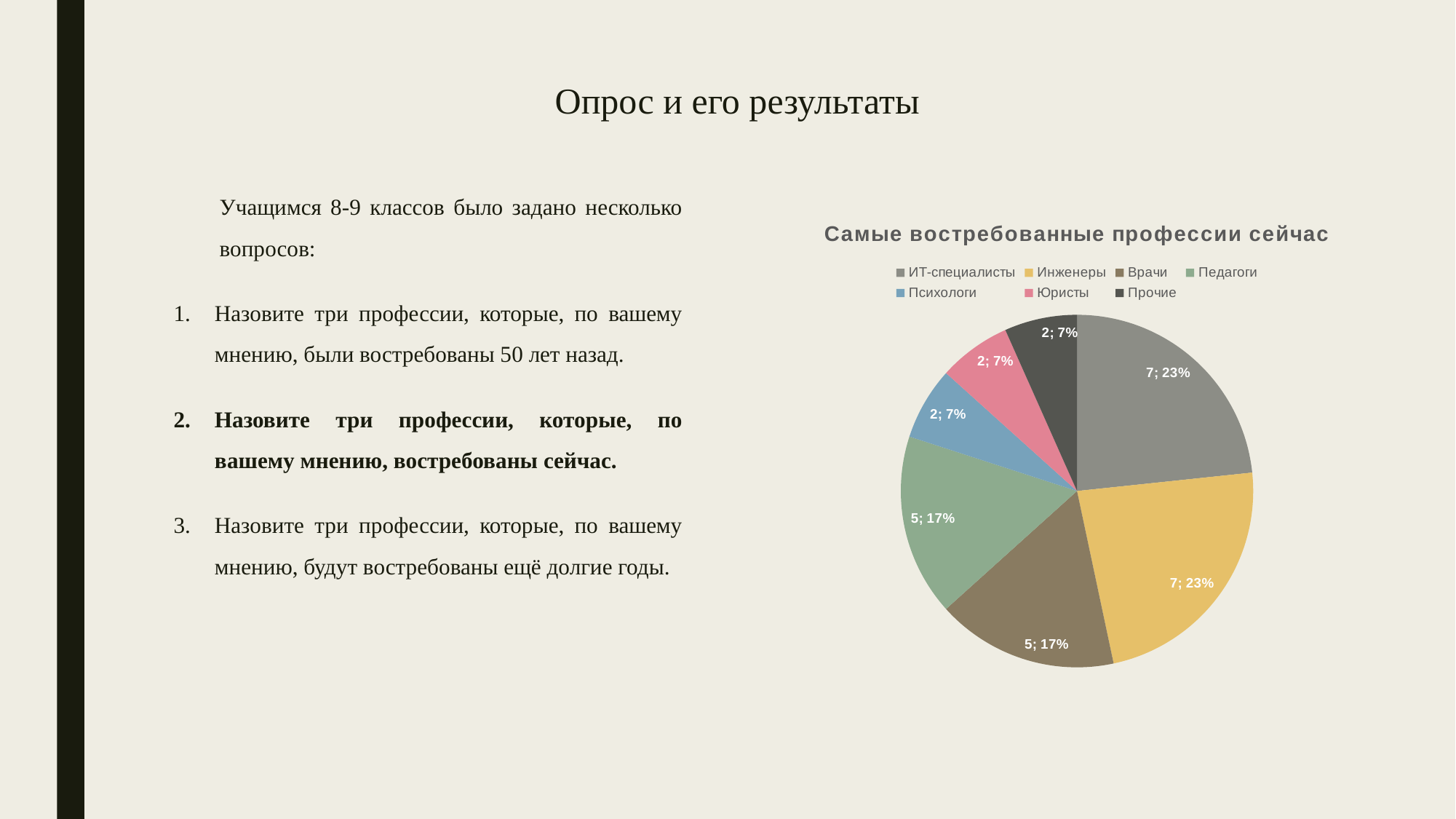

# Опрос и его результаты
Учащимся 8-9 классов было задано несколько вопросов:
Назовите три профессии, которые, по вашему мнению, были востребованы 50 лет назад.
Назовите три профессии, которые, по вашему мнению, востребованы сейчас.
Назовите три профессии, которые, по вашему мнению, будут востребованы ещё долгие годы.

### Chart:

| Category | Самые востребованные профессии сейчас |
|---|---|
| ИТ-специалисты | 7.0 |
| Инженеры | 7.0 |
| Врачи | 5.0 |
| Педагоги | 5.0 |
| Психологи | 2.0 |
| Юристы | 2.0 |
| Прочие | 2.0 |